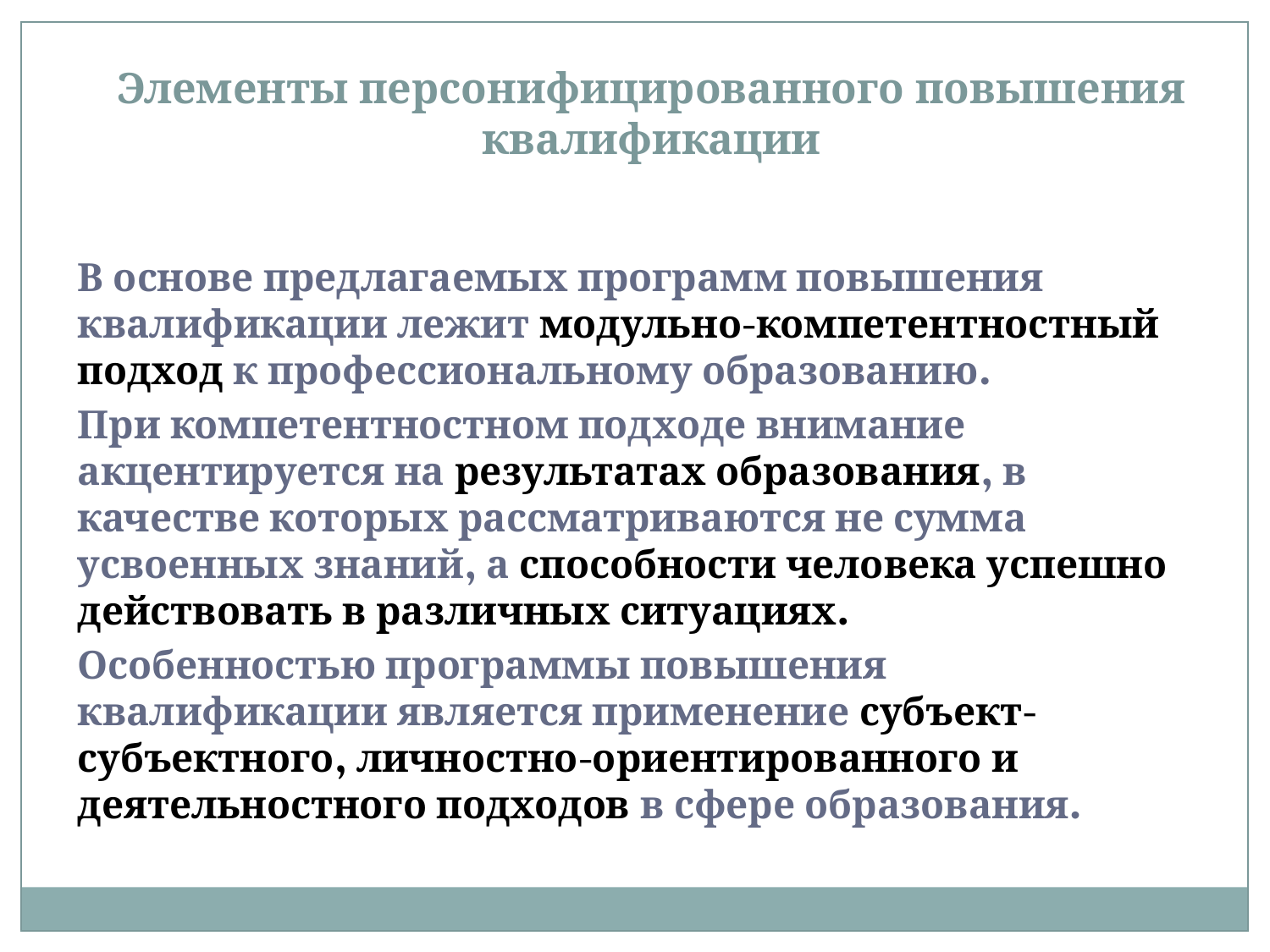

Элементы персонифицированного повышения квалификации
18
В основе предлагаемых программ повышения квалификации лежит модульно-компетентностный подход к профессиональному образованию.
При компетентностном подходе внимание акцентируется на результатах образования, в качестве которых рассматриваются не сумма усвоенных знаний, а способности человека успешно действовать в различных ситуациях.
Особенностью программы повышения квалификации является применение субъект-субъектного, личностно-ориентированного и деятельностного подходов в сфере образования.